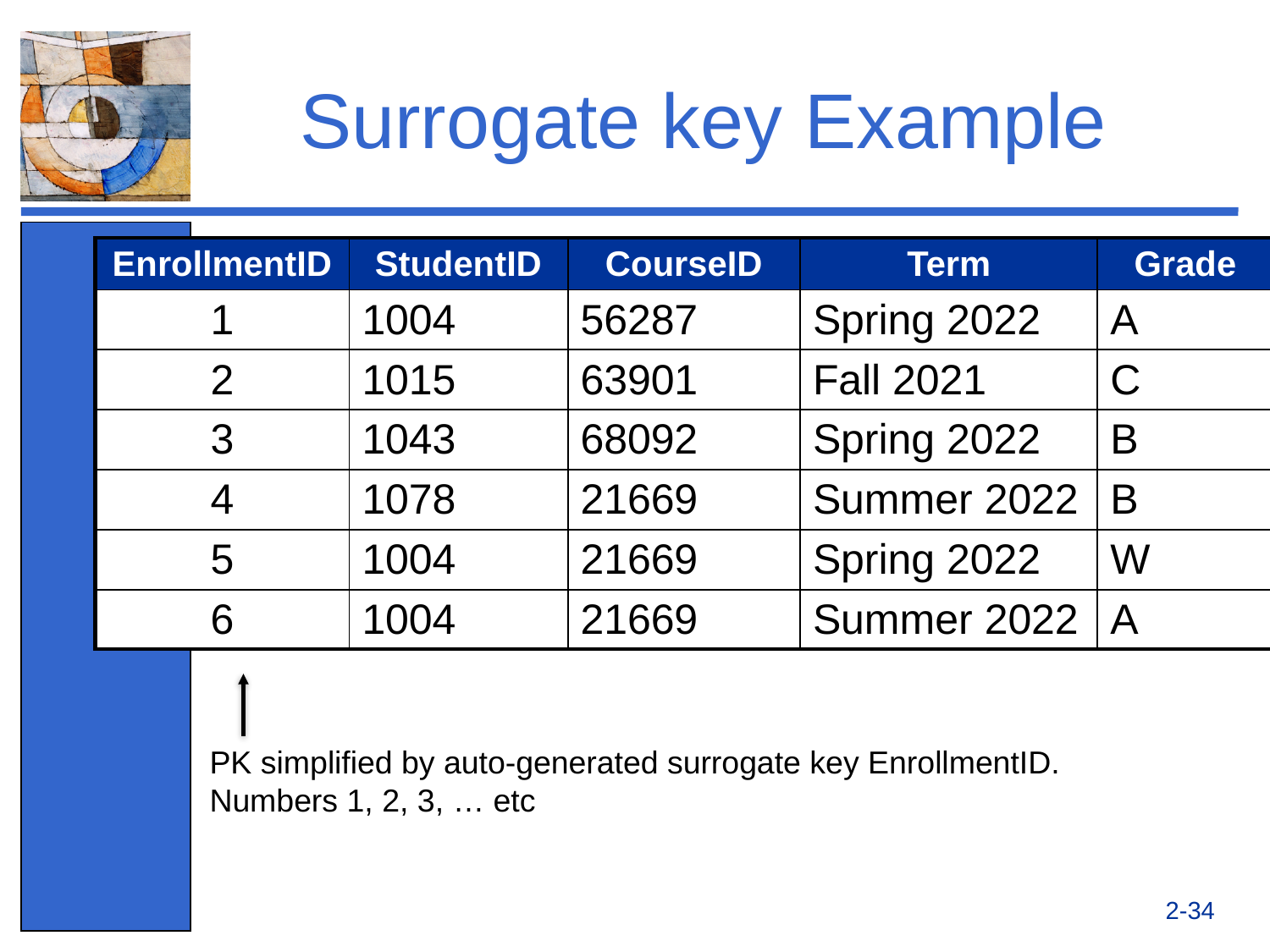

# Surrogate key Example
| EnrollmentID | StudentID | CourseID | Term | Grade |
| --- | --- | --- | --- | --- |
| 1 | 1004 | 56287 | Spring 2022 | A |
| 2 | 1015 | 63901 | Fall 2021 | C |
| 3 | 1043 | 68092 | Spring 2022 | B |
| 4 | 1078 | 21669 | Summer 2022 | B |
| 5 | 1004 | 21669 | Spring 2022 | W |
| 6 | 1004 | 21669 | Summer 2022 | A |
PK simplified by auto-generated surrogate key EnrollmentID.
Numbers 1, 2, 3, … etc
2-34